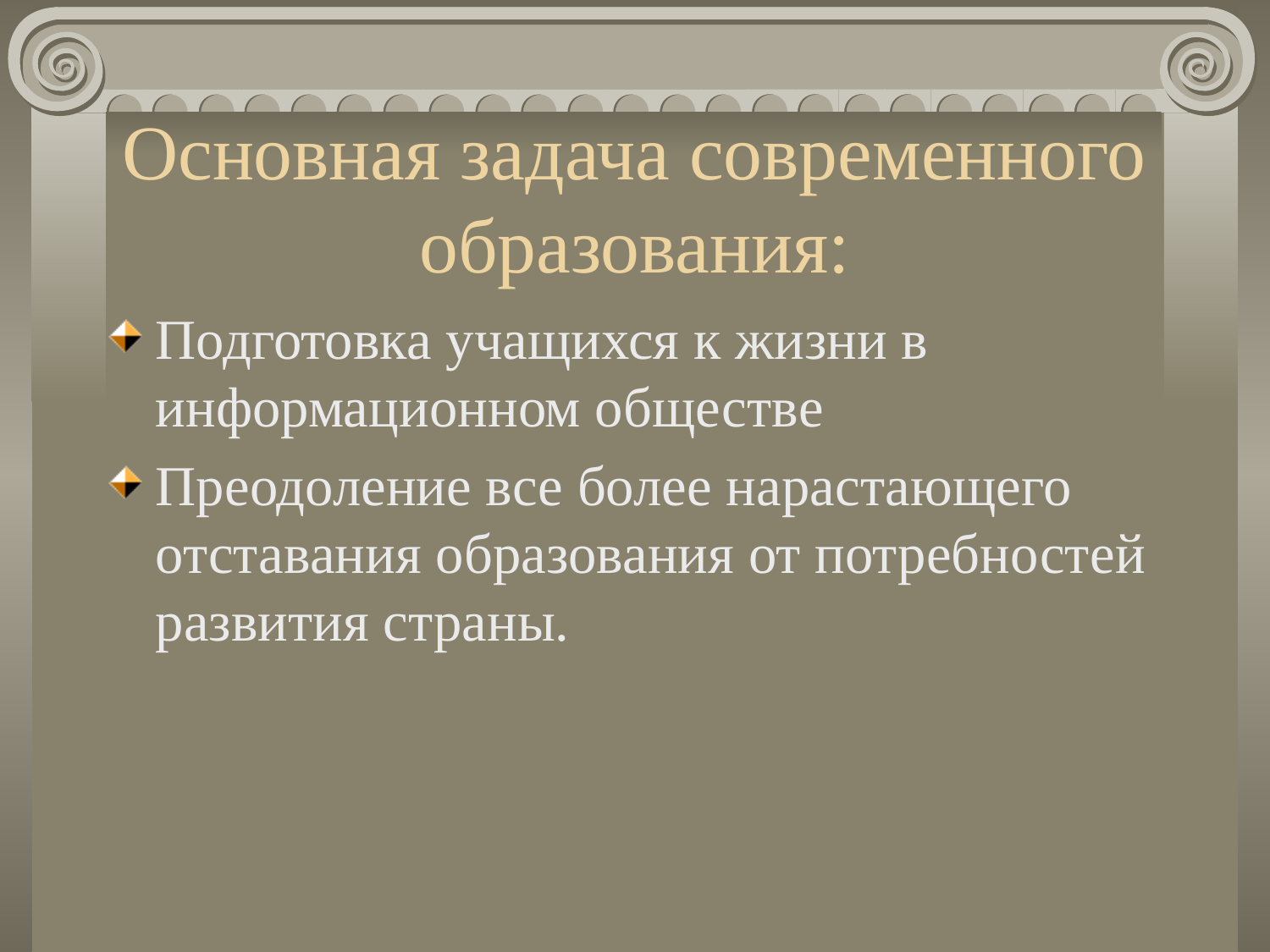

# Основная задача современного образования:
Подготовка учащихся к жизни в информационном обществе
Преодоление все более нарастающего отставания образования от потребностей развития страны.